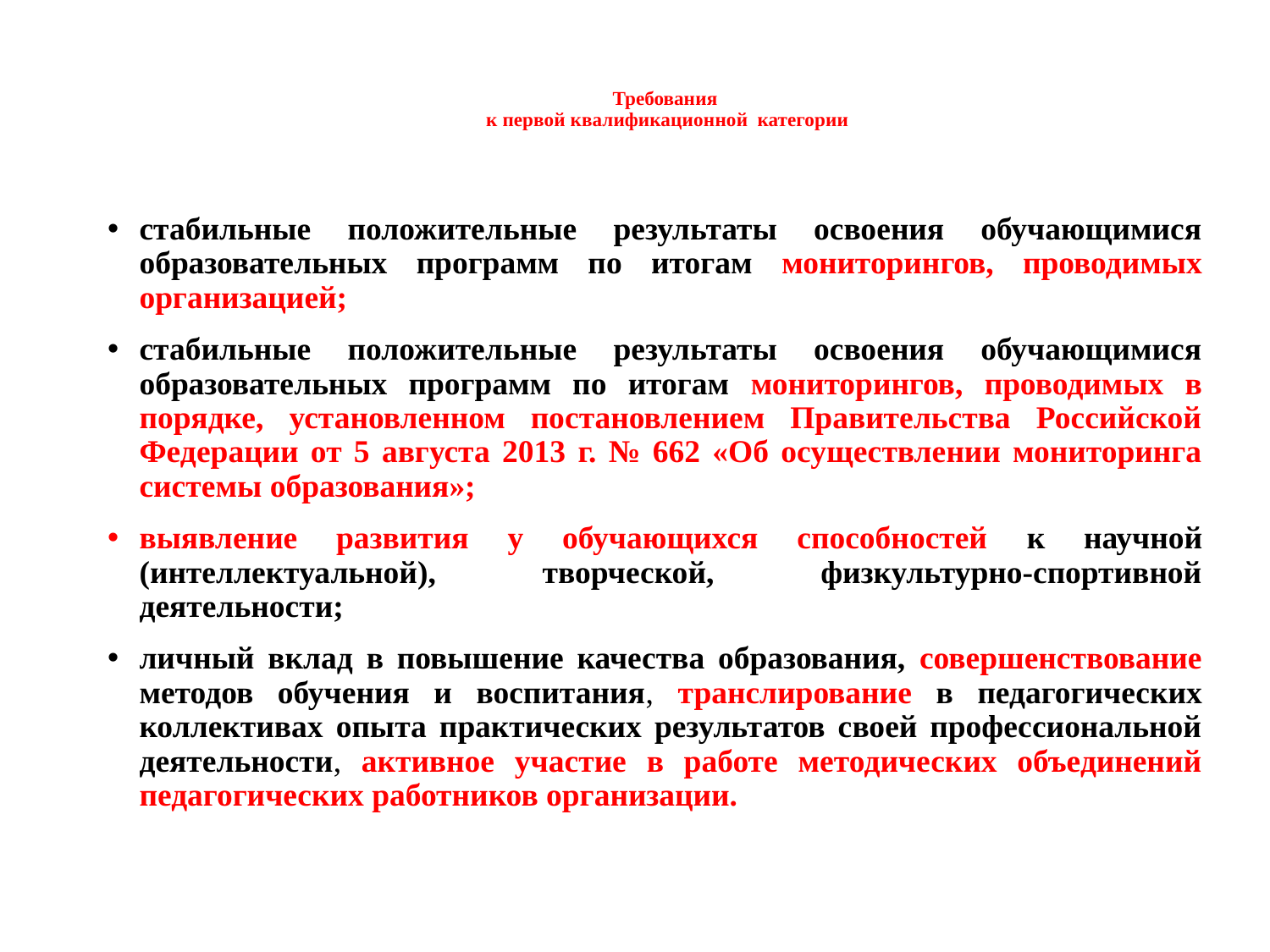

# Требования к первой квалификационной  категории
стабильные положительные результаты освоения обучающимися образовательных программ по итогам мониторингов, проводимых организацией;
стабильные положительные результаты освоения обучающимися образовательных программ по итогам мониторингов, проводимых в порядке, установленном постановлением Правительства Российской Федерации от 5 августа 2013 г. № 662 «Об осуществлении мониторинга системы образования»;
выявление развития у обучающихся способностей к научной (интеллектуальной), творческой, физкультурно-спортивной деятельности;
личный вклад в повышение качества образования, совершенствование методов обучения и воспитания, транслирование в педагогических коллективах опыта практических результатов своей профессиональной деятельности, активное участие в работе методических объединений педагогических работников организации.